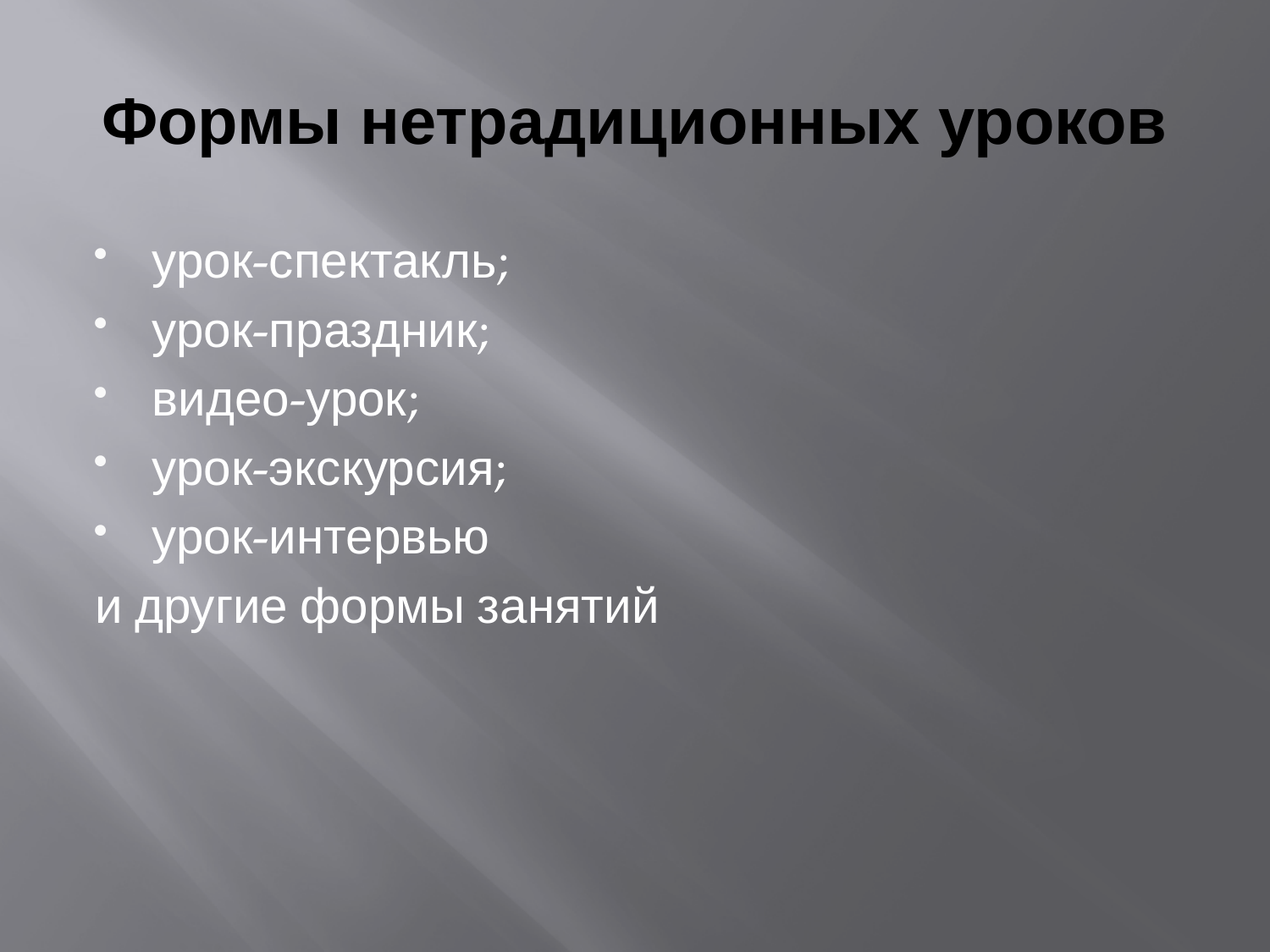

# Формы нетрадиционных уроков
урок-спектакль;
урок-праздник;
видео-урок;
урок-экскурсия;
урок-интервью
и другие формы занятий